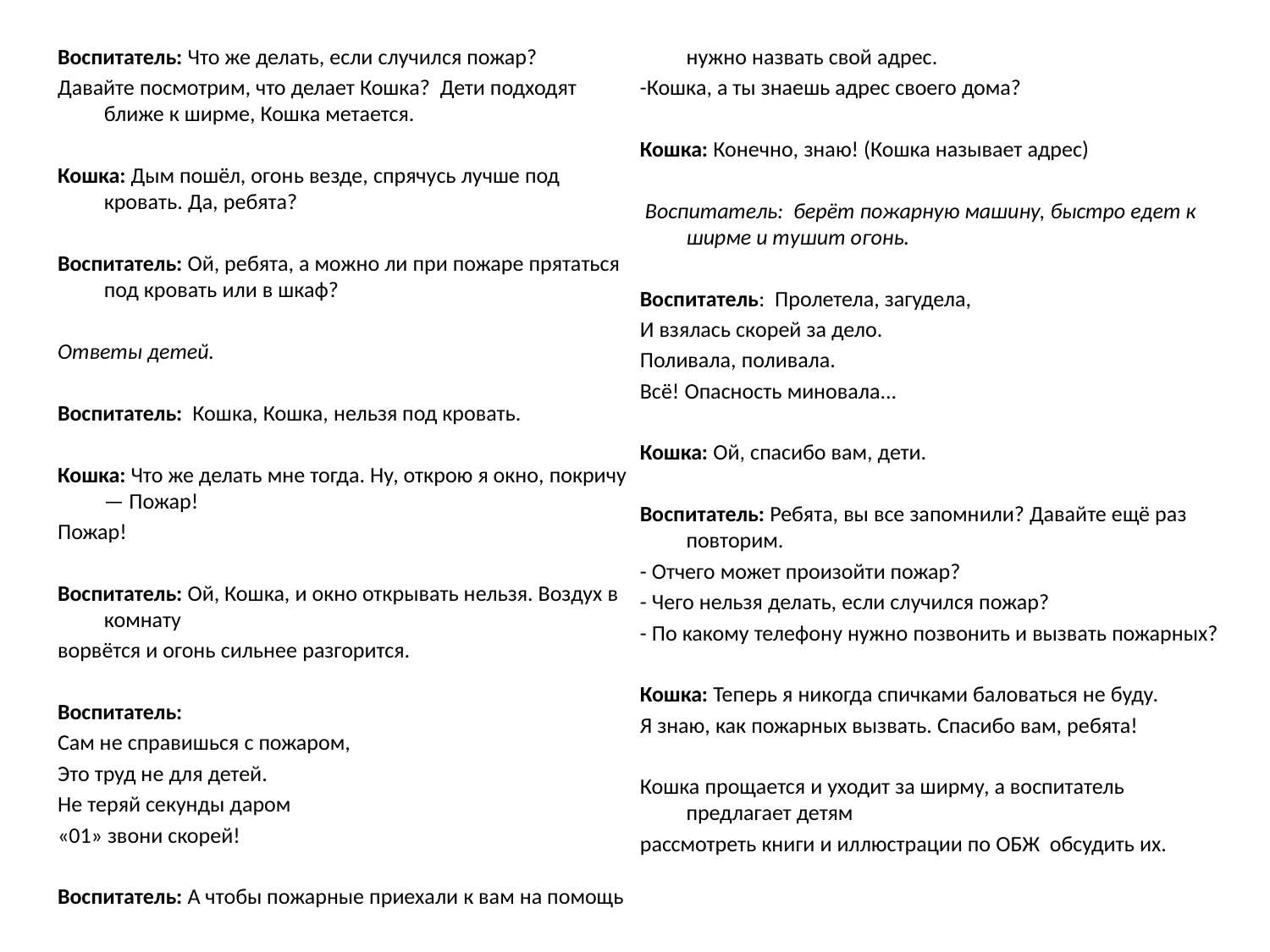

Воспитатель: Что же делать, если случился пожар?
Давайте посмотрим, что делает Кошка?  Дети подходят ближе к ширме, Кошка метается.

Кошка: Дым пошёл, огонь везде, спрячусь лучше под кровать. Да, ребята?

Воспитатель: Ой, ребята, а можно ли при пожаре прятаться под кровать или в шкаф?

Ответы детей.

Воспитатель:  Кошка, Кошка, нельзя под кровать.

Кошка: Что же делать мне тогда. Ну, открою я окно, покричу — Пожар!
Пожар!

Воспитатель: Ой, Кошка, и окно открывать нельзя. Воздух в комнату
ворвётся и огонь сильнее разгорится.

Воспитатель:
Сам не справишься с пожаром,
Это труд не для детей.
Не теряй секунды даром
«01» звони скорей!

Воспитатель: А чтобы пожарные приехали к вам на помощь нужно назвать свой адрес.
-Кошка, а ты знаешь адрес своего дома?

Кошка: Конечно, знаю! (Кошка называет адрес)

 Воспитатель:  берёт пожарную машину, быстро едет к ширме и тушит огонь.

Воспитатель:  Пролетела, загудела,
И взялась скорей за дело.
Поливала, поливала.
Всё! Опасность миновала...

Кошка: Ой, спасибо вам, дети.

Воспитатель: Ребята, вы все запомнили? Давайте ещё раз повторим.
- Отчего может произойти пожар?
- Чего нельзя делать, если случился пожар?
- По какому телефону нужно позвонить и вызвать пожарных?

Кошка: Теперь я никогда спичками баловаться не буду.
Я знаю, как пожарных вызвать. Спасибо вам, ребята!

Кошка прощается и уходит за ширму, а воспитатель предлагает детям
рассмотреть книги и иллюстрации по ОБЖ  обсудить их.

#